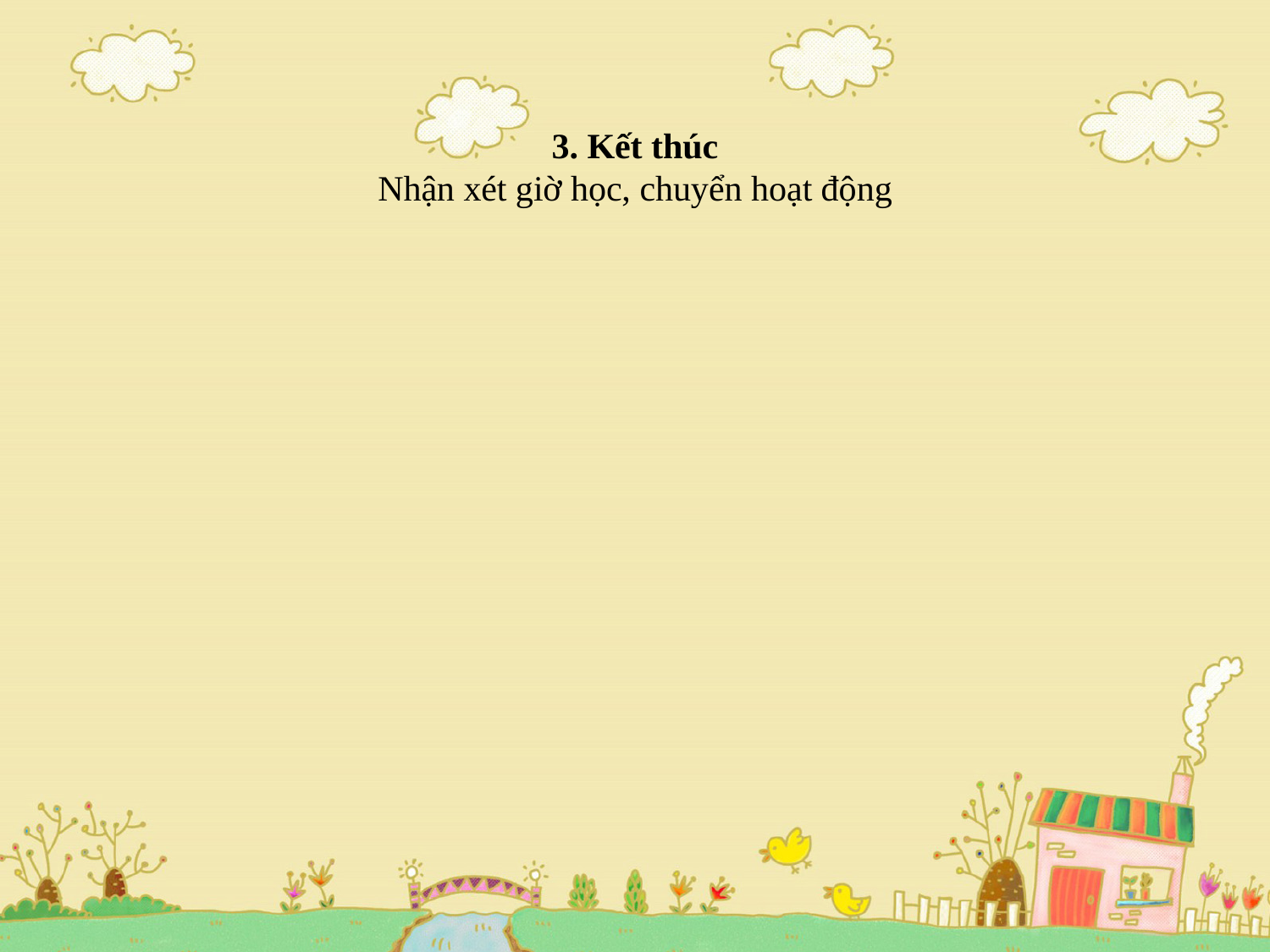

# 3. Kết thúc Nhận xét giờ học, chuyển hoạt động